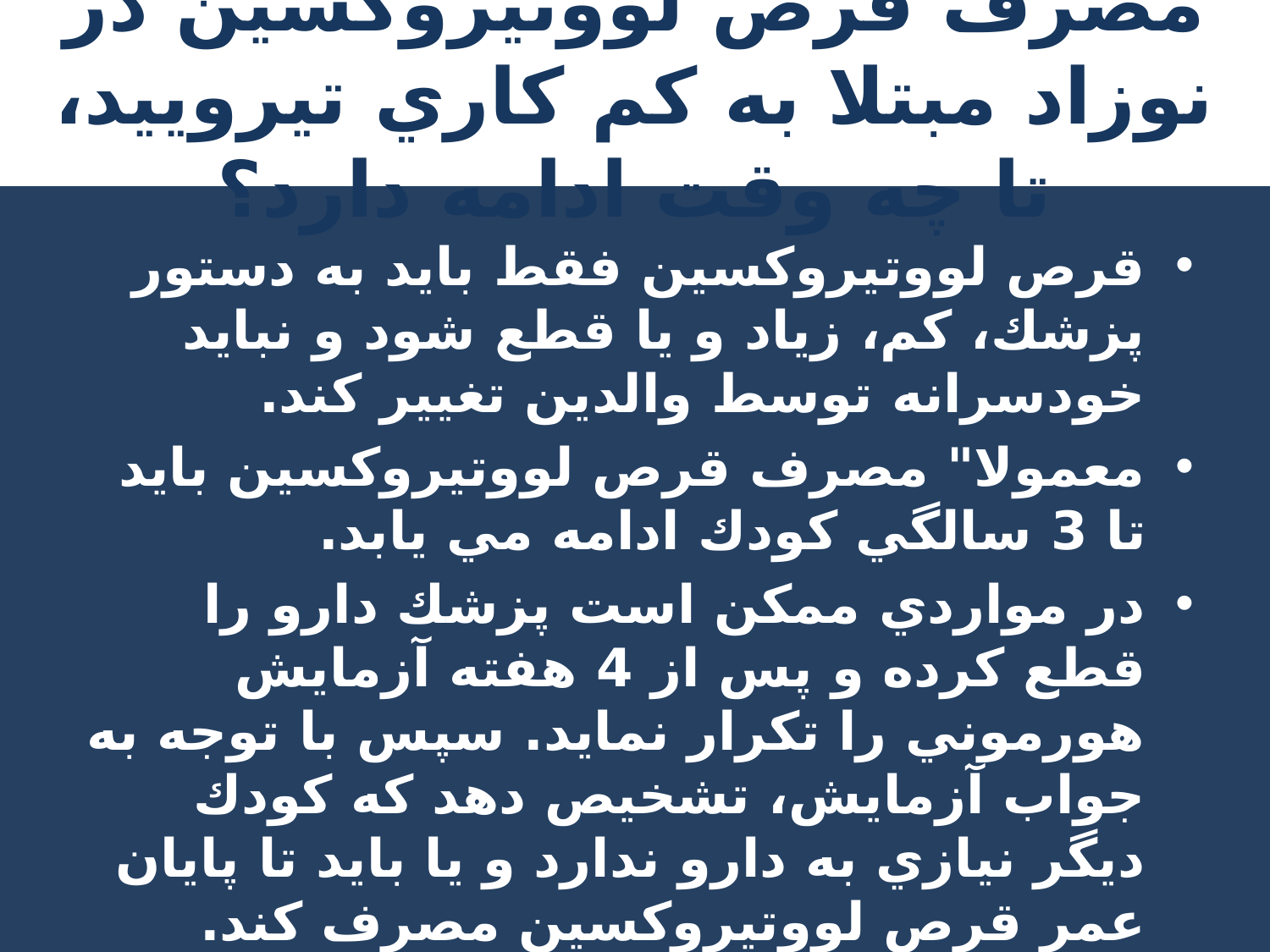

# مصرف قرص لووتيروكسين در نوزاد مبتلا به كم كاري تيروييد، تا چه وقت ادامه دارد؟
قرص لووتيروكسين فقط بايد به دستور پزشك، كم، زياد و يا قطع شود و نبايد خودسرانه توسط والدين تغيير كند.
معمولا" مصرف قرص لووتيروكسين بايد تا 3 سالگي كودك ادامه مي يابد.
در مواردي ممكن است پزشك دارو را قطع كرده و پس از 4 هفته آزمايش هورموني را تكرار نمايد. سپس با توجه به جواب آزمايش، تشخيص دهد كه كودك ديگر نيازي به دارو ندارد و يا بايد تا پايان عمر قرص لووتيروكسين مصرف كند.